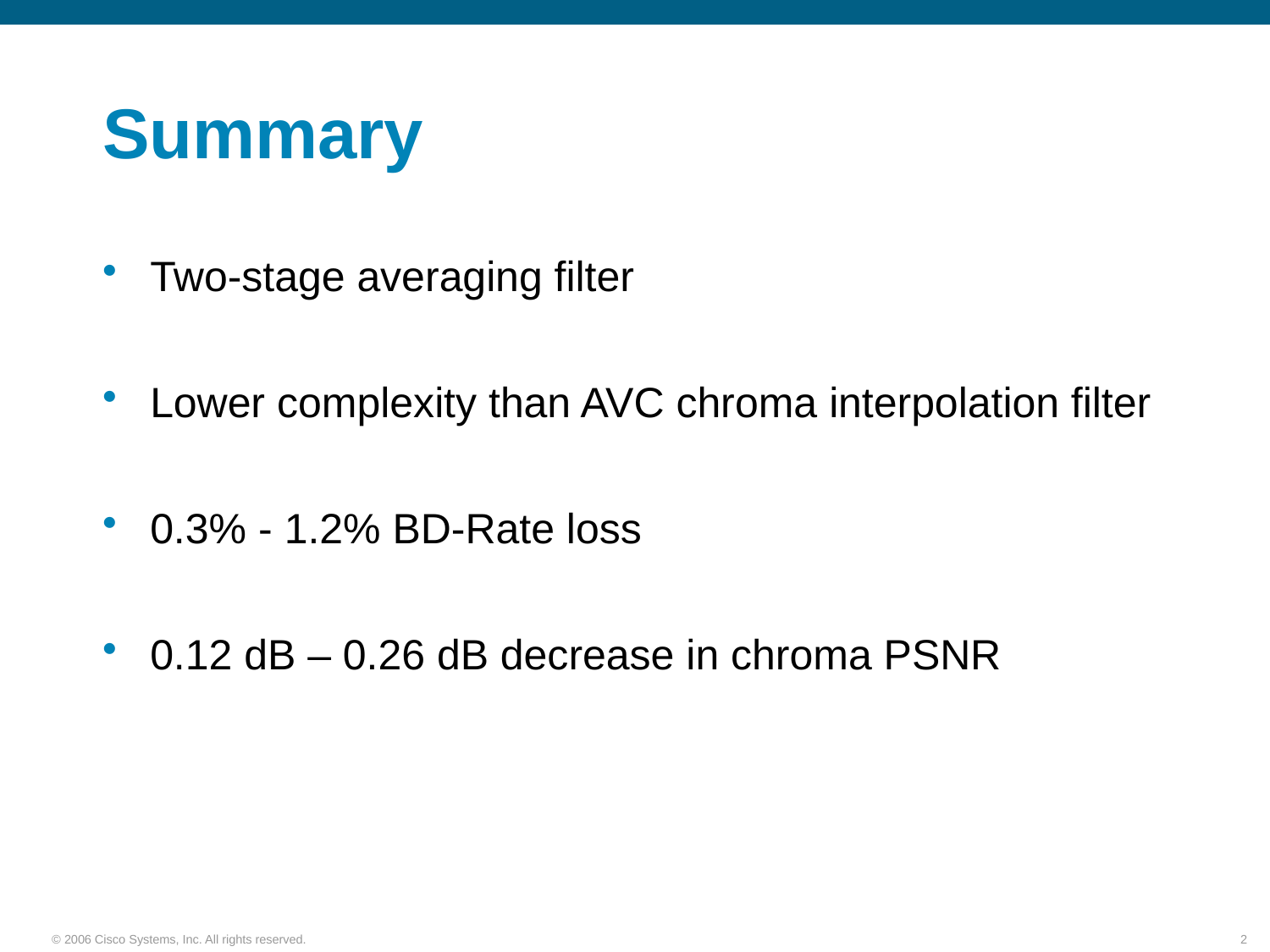

# Summary
Two-stage averaging filter

Lower complexity than AVC chroma interpolation filter

0.3% - 1.2% BD-Rate loss

0.12 dB – 0.26 dB decrease in chroma PSNR